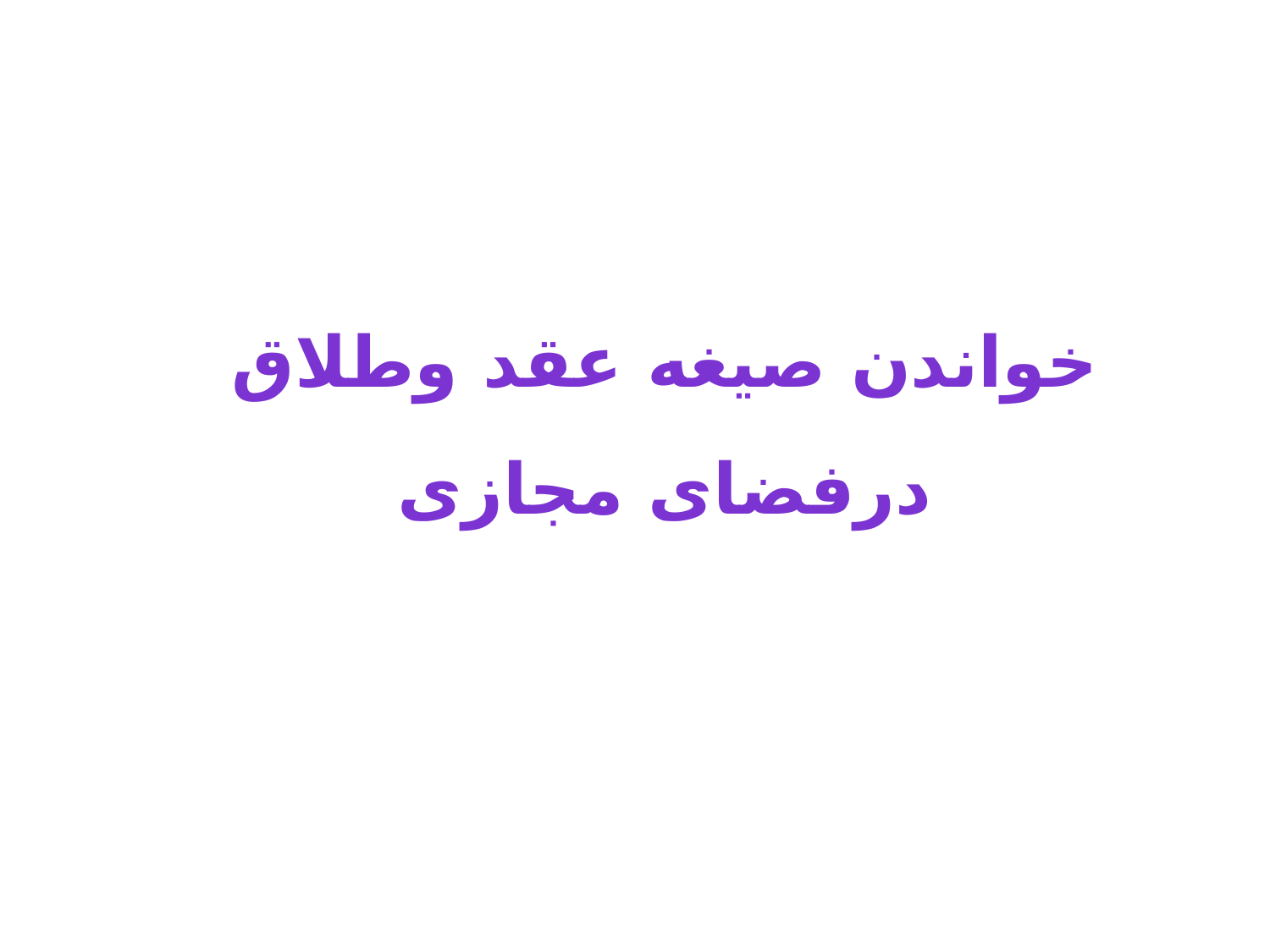

# خواندن صیغه عقد وطلاق  درفضای مجازی